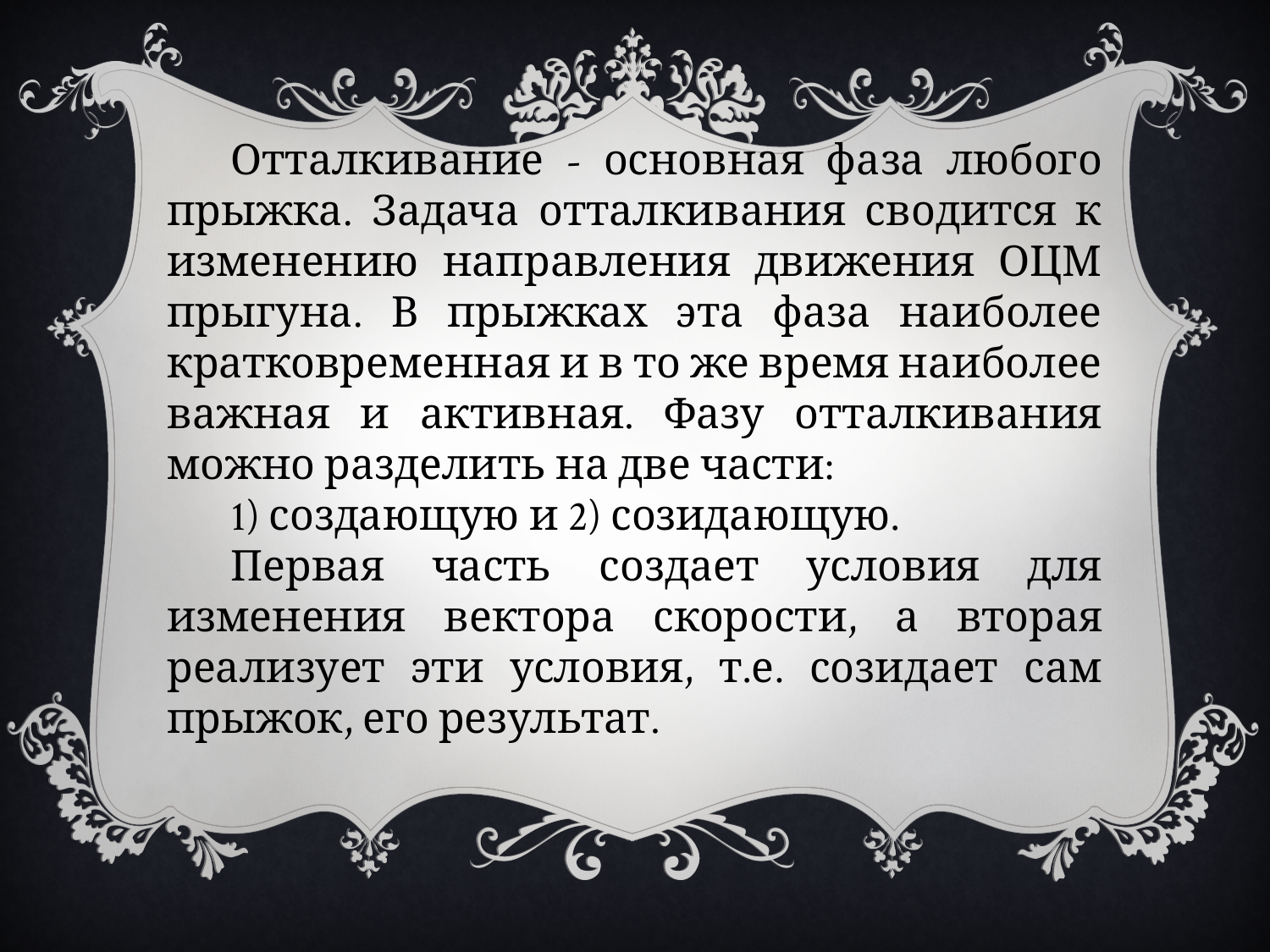

Отталкивание - основная фаза любого прыжка. Задача отталкивания сводится к изменению направления движения ОЦМ прыгуна. В прыжках эта фаза наиболее кратковременная и в то же время наиболее важная и активная. Фазу отталкивания можно разделить на две части:
1) создающую и 2) созидающую.
Первая часть создает условия для изменения вектора скорости, а вторая реализует эти условия, т.е. созидает сам прыжок, его результат.